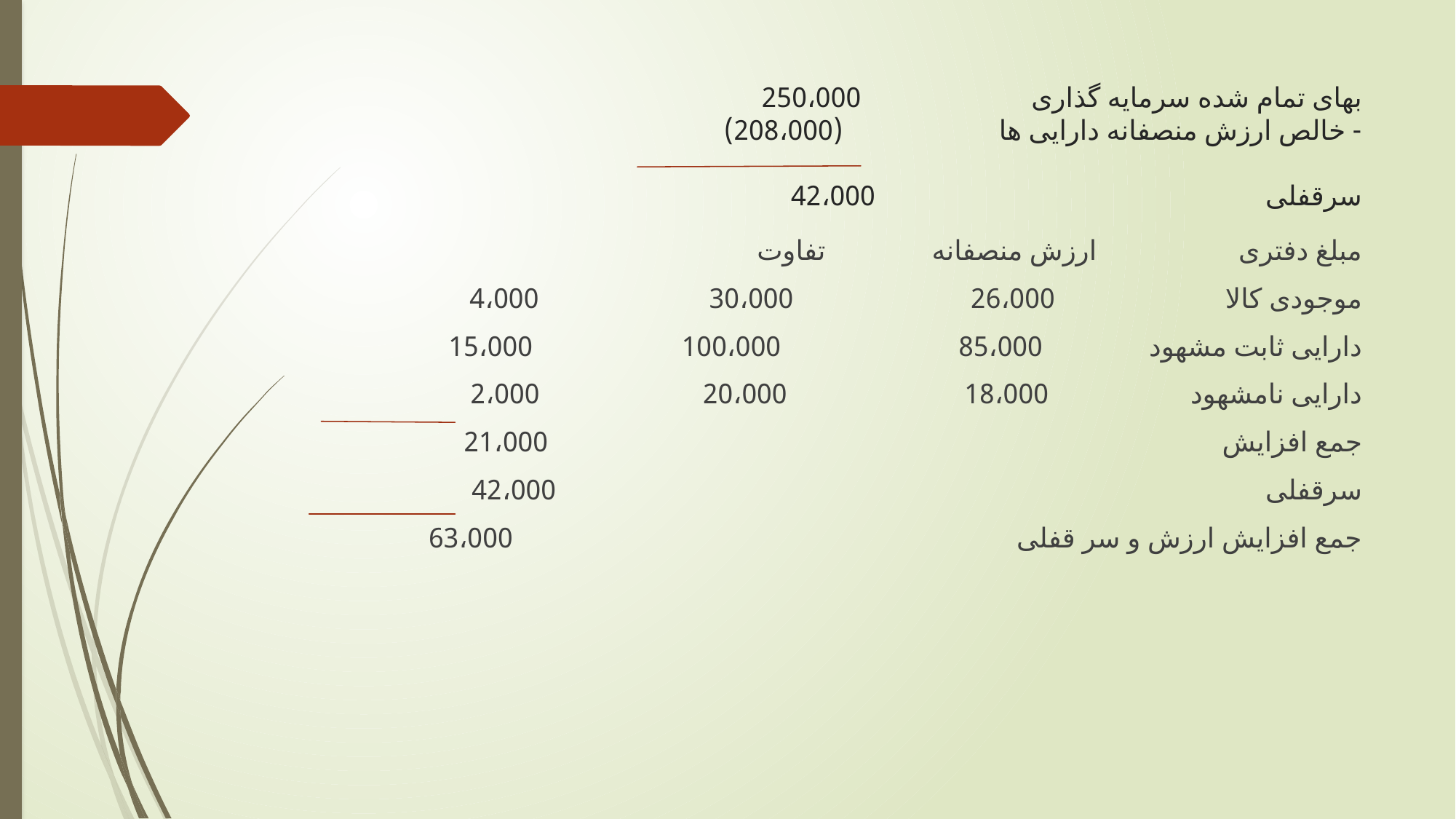

# بهای تمام شده سرمایه گذاری                        250،000 - خالص ارزش منصفانه دارایی ها                      (208،000) سرقفلی                                                       42،000
                                         مبلغ دفتری                    ارزش منصفانه               تفاوت
موجودی کالا                        26،000                         30،000                        4،000
دارایی ثابت مشهود               85،000                         100،000                     15،000
دارایی نامشهود                    18،000                         20،000                       2،000
جمع افزایش                                                                                               21،000
سرقفلی                                                                                                    42،000
جمع افزایش ارزش و سر قفلی                                                                       63،000